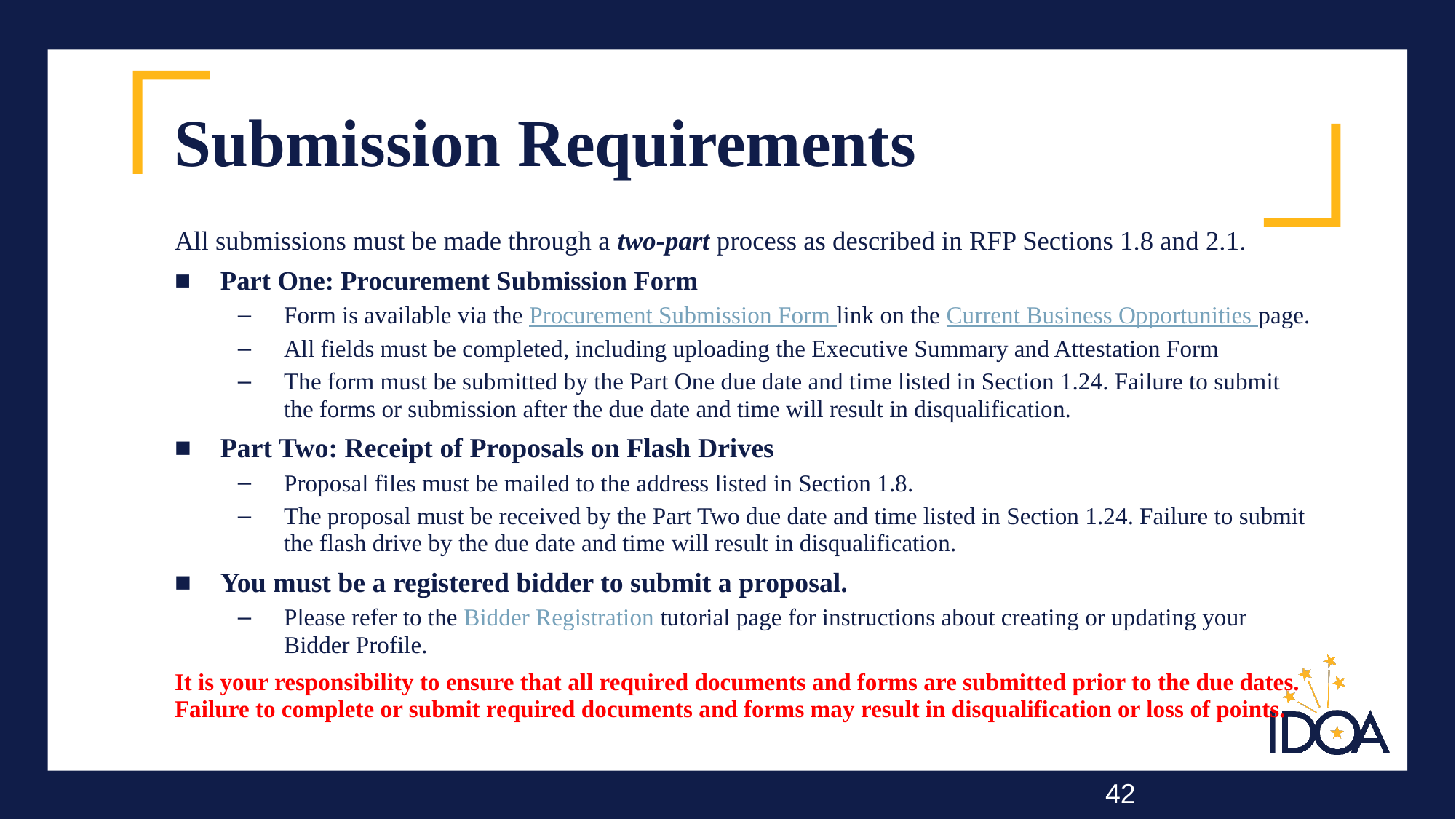

# Submission Requirements
All submissions must be made through a two-part process as described in RFP Sections 1.8 and 2.1.
Part One: Procurement Submission Form
Form is available via the Procurement Submission Form link on the Current Business Opportunities page.
All fields must be completed, including uploading the Executive Summary and Attestation Form
The form must be submitted by the Part One due date and time listed in Section 1.24. Failure to submit the forms or submission after the due date and time will result in disqualification.
Part Two: Receipt of Proposals on Flash Drives
Proposal files must be mailed to the address listed in Section 1.8.
The proposal must be received by the Part Two due date and time listed in Section 1.24. Failure to submit the flash drive by the due date and time will result in disqualification.
You must be a registered bidder to submit a proposal.
Please refer to the Bidder Registration tutorial page for instructions about creating or updating your Bidder Profile.
It is your responsibility to ensure that all required documents and forms are submitted prior to the due dates. Failure to complete or submit required documents and forms may result in disqualification or loss of points.
42